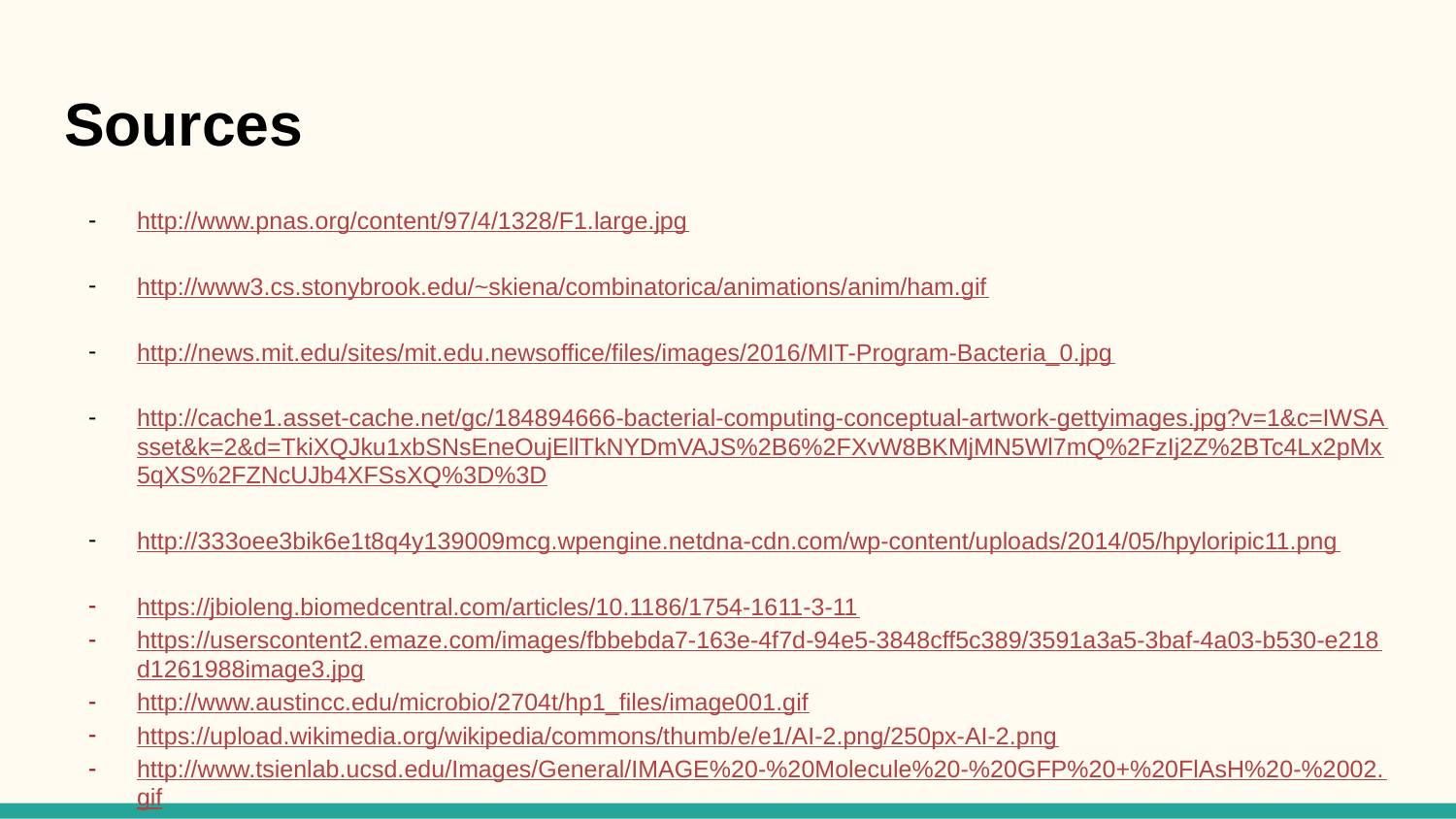

# Sources
http://www.pnas.org/content/97/4/1328/F1.large.jpg
http://www3.cs.stonybrook.edu/~skiena/combinatorica/animations/anim/ham.gif
http://news.mit.edu/sites/mit.edu.newsoffice/files/images/2016/MIT-Program-Bacteria_0.jpg
http://cache1.asset-cache.net/gc/184894666-bacterial-computing-conceptual-artwork-gettyimages.jpg?v=1&c=IWSAsset&k=2&d=TkiXQJku1xbSNsEneOujEllTkNYDmVAJS%2B6%2FXvW8BKMjMN5Wl7mQ%2FzIj2Z%2BTc4Lx2pMx5qXS%2FZNcUJb4XFSsXQ%3D%3D
http://333oee3bik6e1t8q4y139009mcg.wpengine.netdna-cdn.com/wp-content/uploads/2014/05/hpyloripic11.png
https://jbioleng.biomedcentral.com/articles/10.1186/1754-1611-3-11
https://userscontent2.emaze.com/images/fbbebda7-163e-4f7d-94e5-3848cff5c389/3591a3a5-3baf-4a03-b530-e218d1261988image3.jpg
http://www.austincc.edu/microbio/2704t/hp1_files/image001.gif
https://upload.wikimedia.org/wikipedia/commons/thumb/e/e1/AI-2.png/250px-AI-2.png
http://www.tsienlab.ucsd.edu/Images/General/IMAGE%20-%20Molecule%20-%20GFP%20+%20FlAsH%20-%2002.gif
http://images.slideplayer.com/22/6368181/slides/slide_5.jpg
http://www.clipartkid.com/images/728/any-questions-clipart-LyXpYw-clipart.jpg